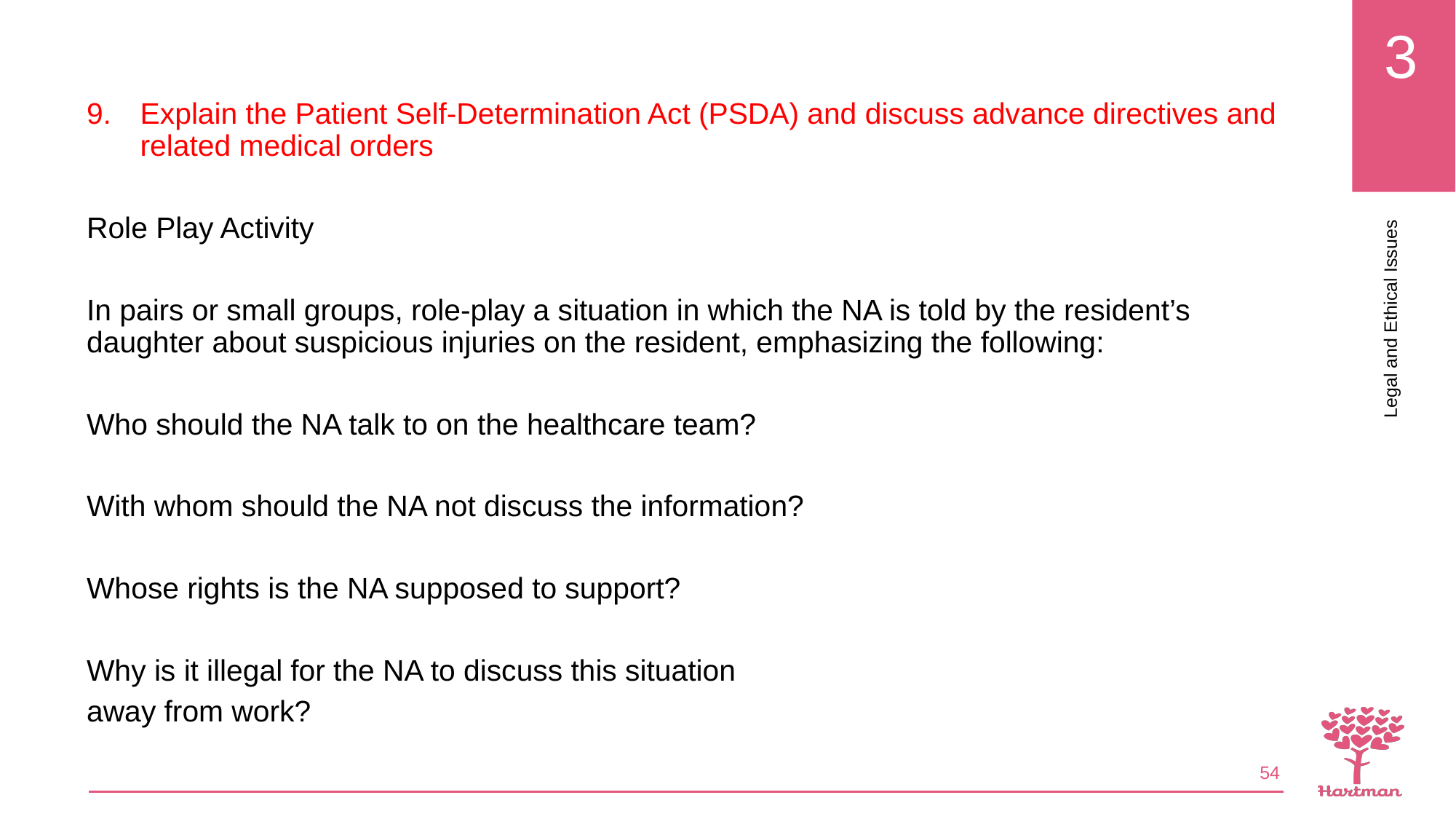

Explain the Patient Self-Determination Act (PSDA) and discuss advance directives and related medical orders

Role Play Activity

In pairs or small groups, role-play a situation in which the NA is told by the resident’s daughter about suspicious injuries on the resident, emphasizing the following:

Who should the NA talk to on the healthcare team?

With whom should the NA not discuss the information?

Whose rights is the NA supposed to support?

Why is it illegal for the NA to discuss this situation
away from work?

54